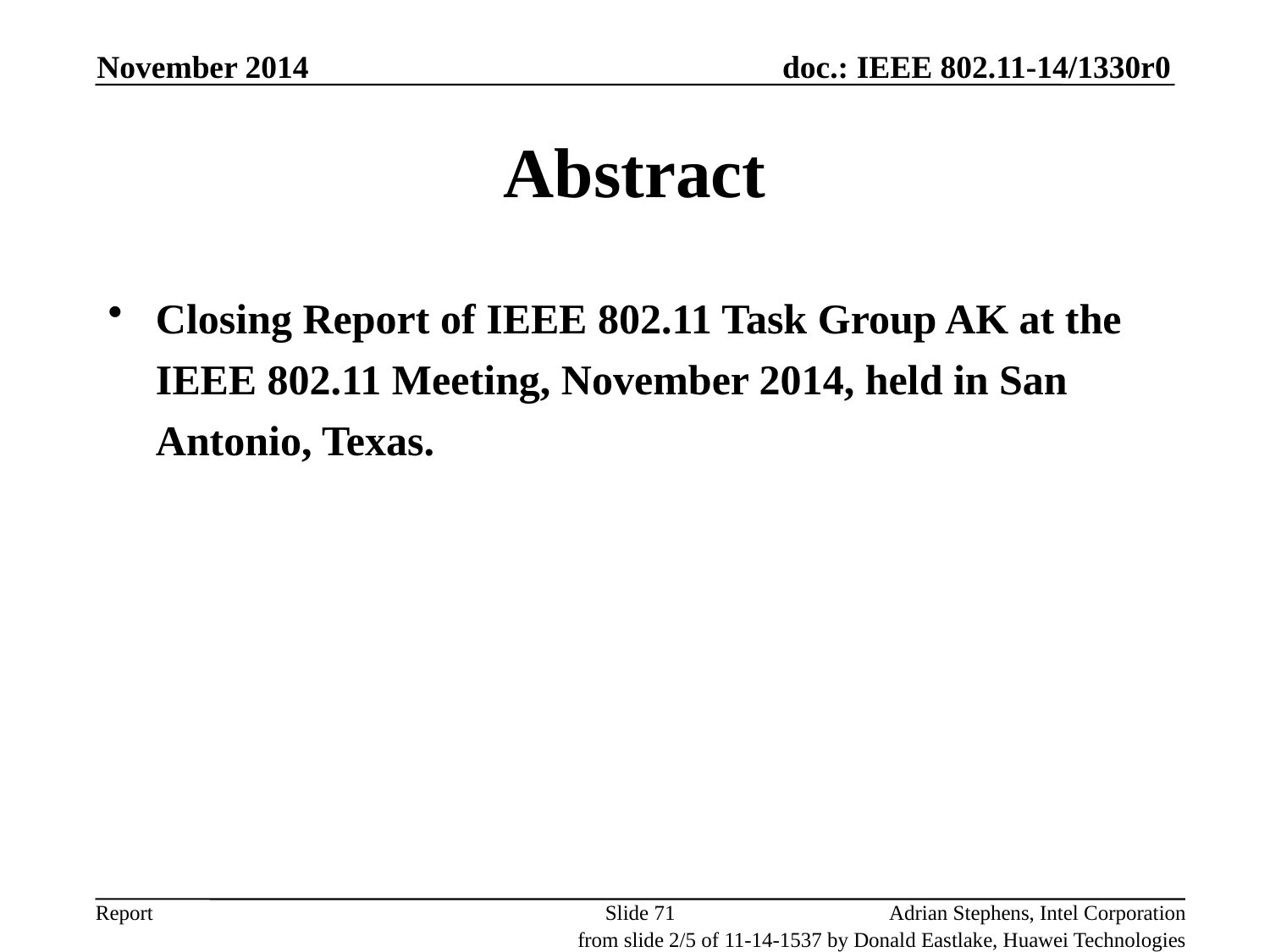

November 2014
# Abstract
Closing Report of IEEE 802.11 Task Group AK at the IEEE 802.11 Meeting, November 2014, held in San Antonio, Texas.
Slide 71
Adrian Stephens, Intel Corporation
from slide 2/5 of 11-14-1537 by Donald Eastlake, Huawei Technologies